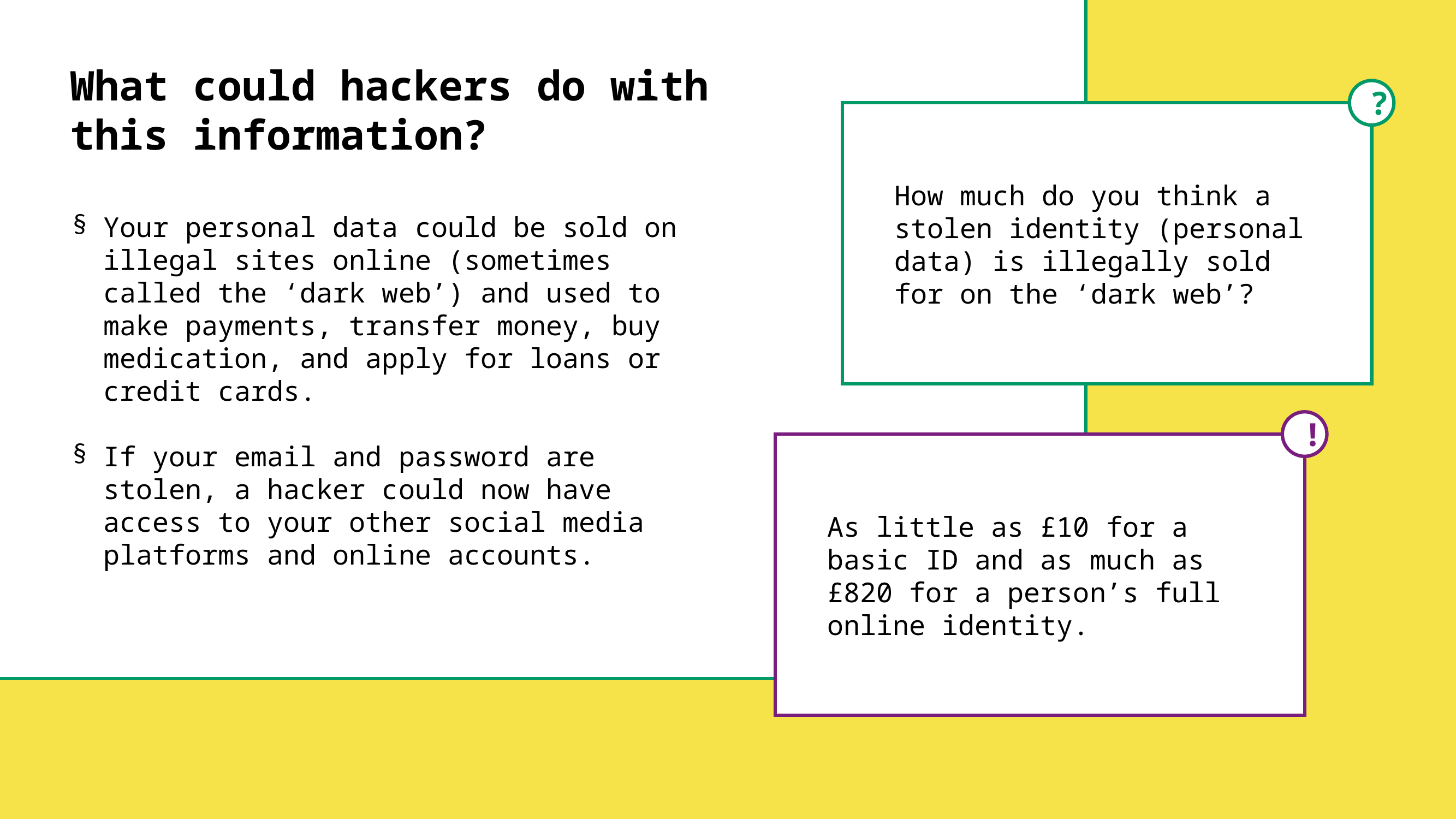

What could hackers do with this information?

?

How much do you think a stolen identity (personal data) is illegally sold for on the ‘dark web’?
Your personal data could be sold on illegal sites online (sometimes called the ‘dark web’) and used to make payments, transfer money, buy medication, and apply for loans or credit cards.

If your email and password are stolen, a hacker could now have access to your other social media platforms and online accounts.

!

As little as £10 for a basic ID and as much as £820 for a person’s full online identity.